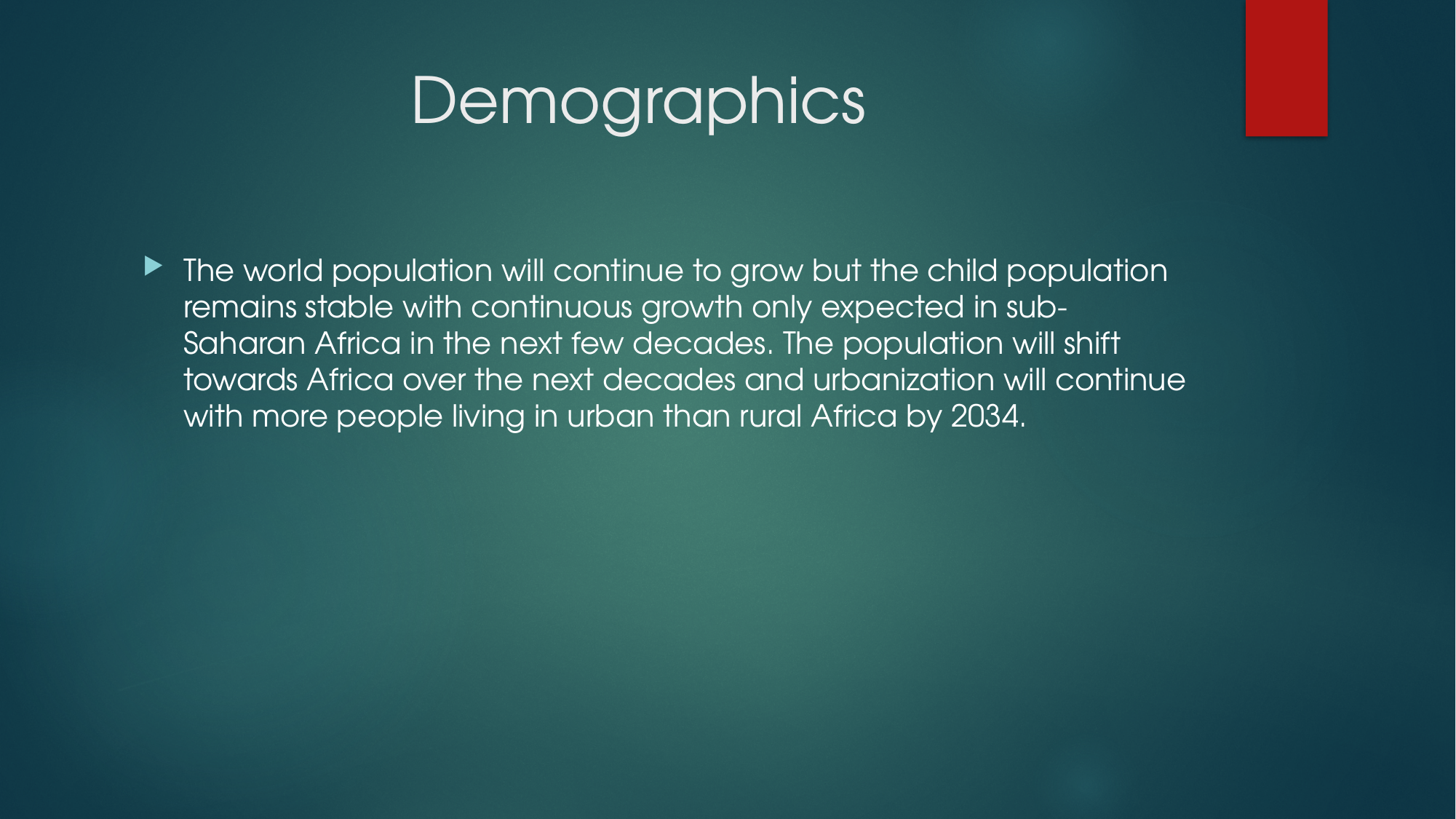

# Demographics
The world population will continue to grow but the child population remains stable with continuous growth only expected in sub-Saharan Africa in the next few decades. The population will shift towards Africa over the next decades and urbanization will continue with more people living in urban than rural Africa by 2034.